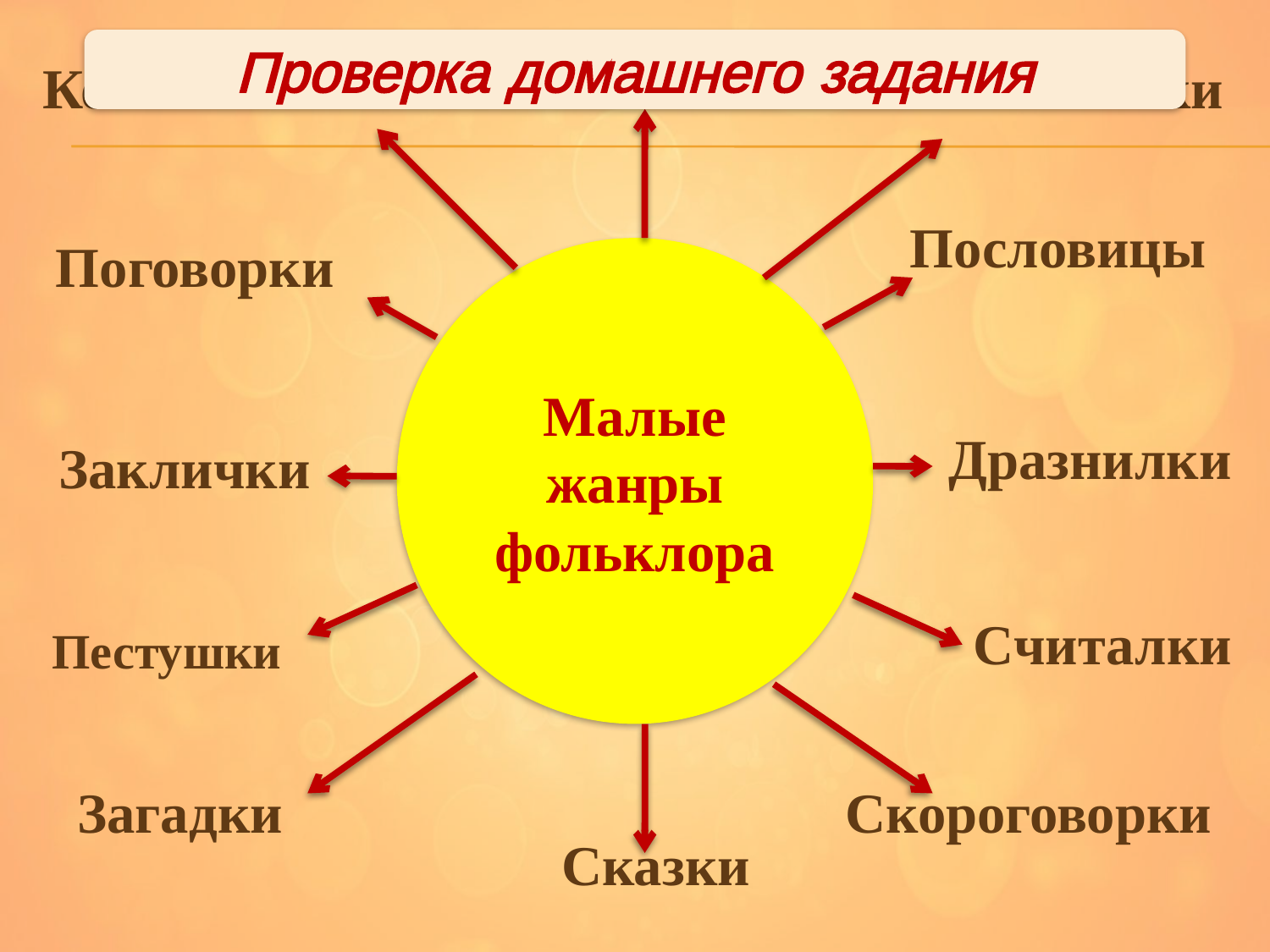

Проверка домашнего задания
Частушки

Колыбельная

Потешки

Пословицы

Поговорки

Малые жанры фольклора
Дразнилки
Заклички
Считалки

Пестушки

Скороговорки

Загадки

Сказки